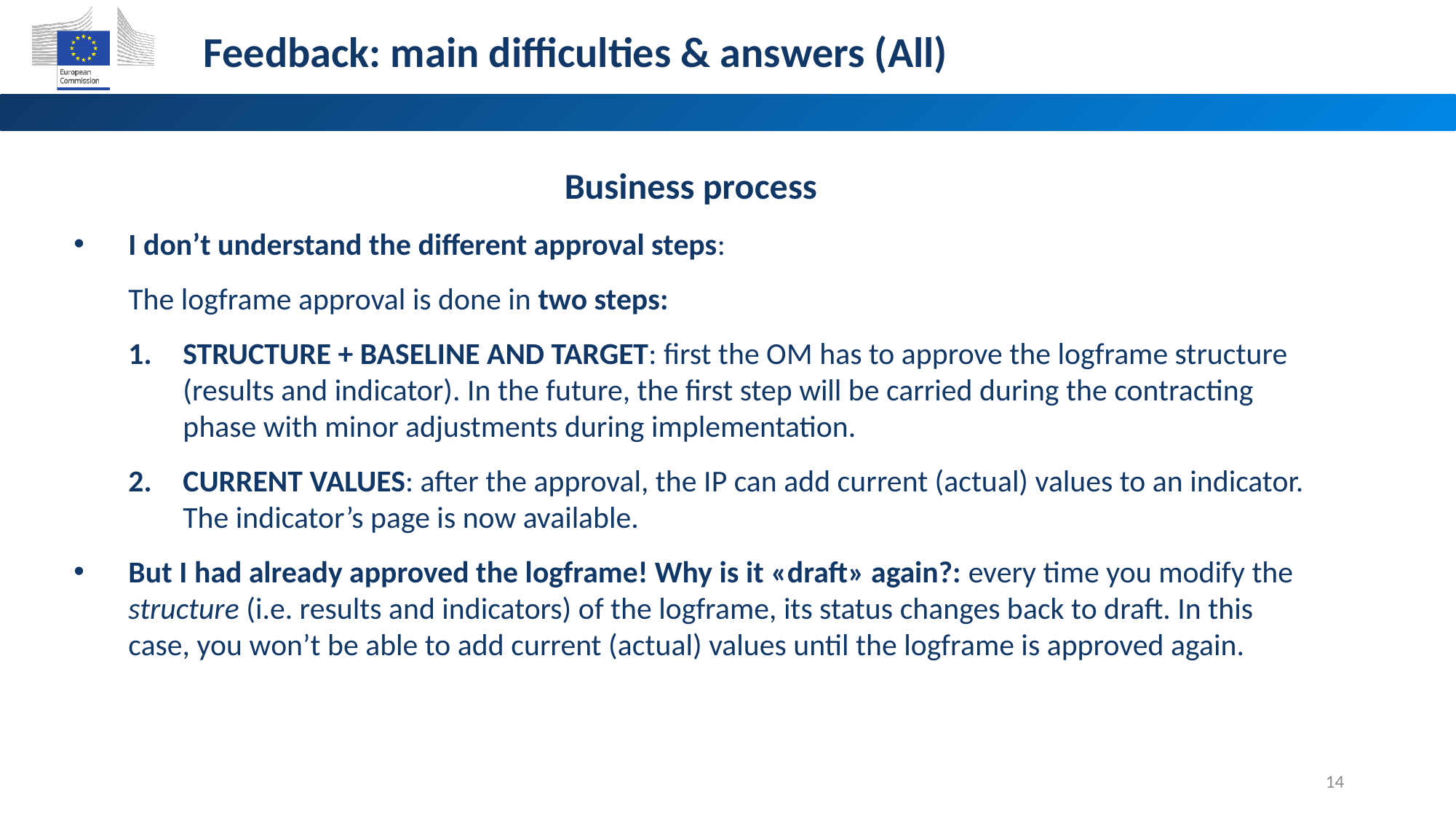

Feedback: main difficulties & answers (All)
Business process
I don’t understand the different approval steps:
The logframe approval is done in two steps:
STRUCTURE + BASELINE AND TARGET: first the OM has to approve the logframe structure (results and indicator). In the future, the first step will be carried during the contracting phase with minor adjustments during implementation.
CURRENT VALUES: after the approval, the IP can add current (actual) values to an indicator. The indicator’s page is now available.
But I had already approved the logframe! Why is it «draft» again?: every time you modify the structure (i.e. results and indicators) of the logframe, its status changes back to draft. In this case, you won’t be able to add current (actual) values until the logframe is approved again.
14